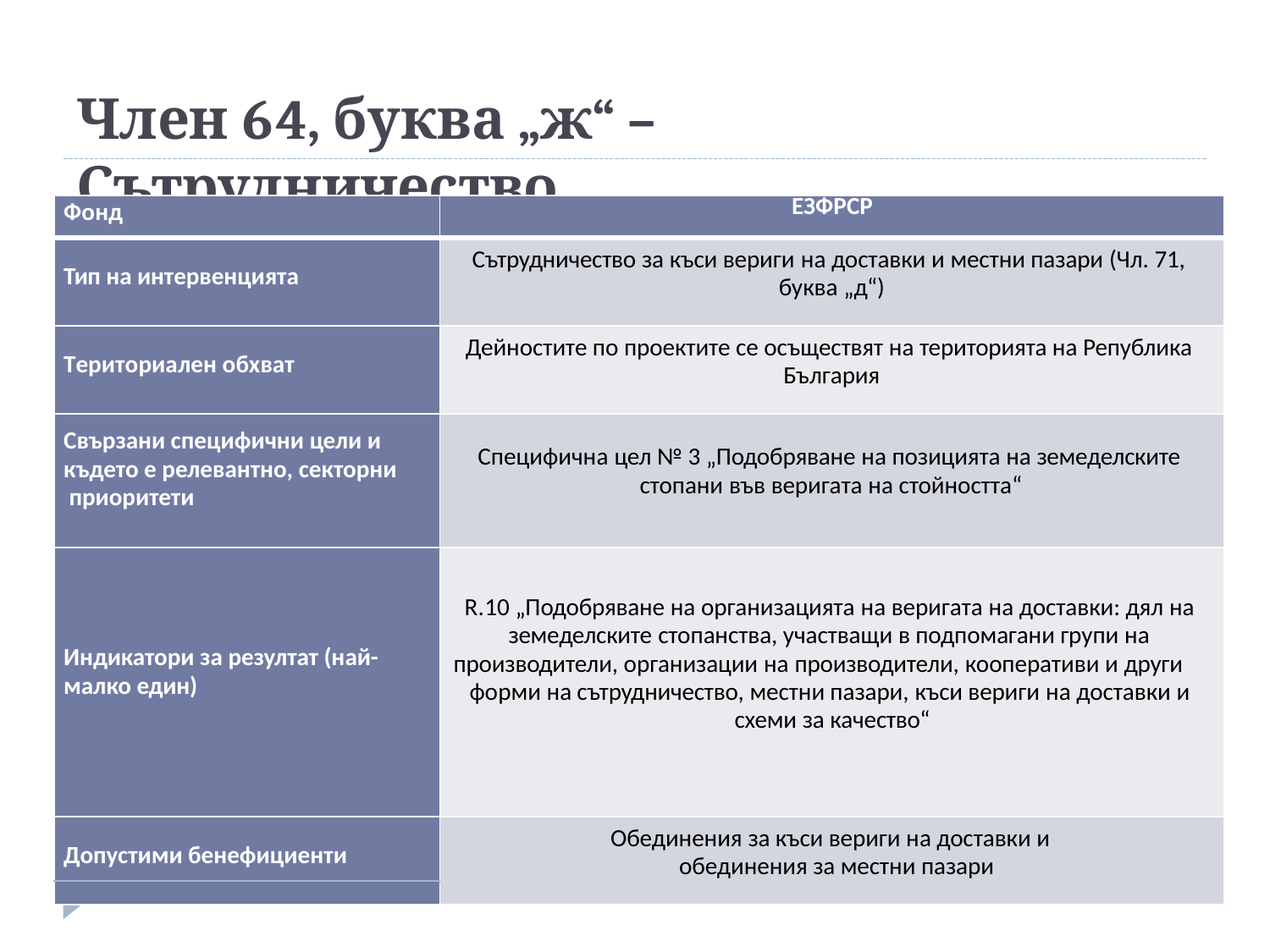

# Член 64, буква „ж“ – Сътрудничество

| Фонд | ЕЗФРСР |
| --- | --- |
| Тип на интервенцията | Сътрудничество за къси вериги на доставки и местни пазари (Чл. 71, буква „д“) |
| Териториален обхват | Дейностите по проектите се осъществят на територията на Република България |
| Свързани специфични цели и където е релевантно, секторни приоритети | Специфична цел № 3 „Подобряване на позицията на земеделските стопани във веригата на стойността“ |
| Индикатори за резултат (най- малко един) | R.10 „Подобряване на организацията на веригата на доставки: дял на земеделските стопанства, участващи в подпомагани групи на производители, организации на производители, кооперативи и други форми на сътрудничество, местни пазари, къси вериги на доставки и схеми за качество“ |
| Допустими бенефициенти | Обединения за къси вериги на доставки и обединения за местни пазари |
|  |  |
🞂